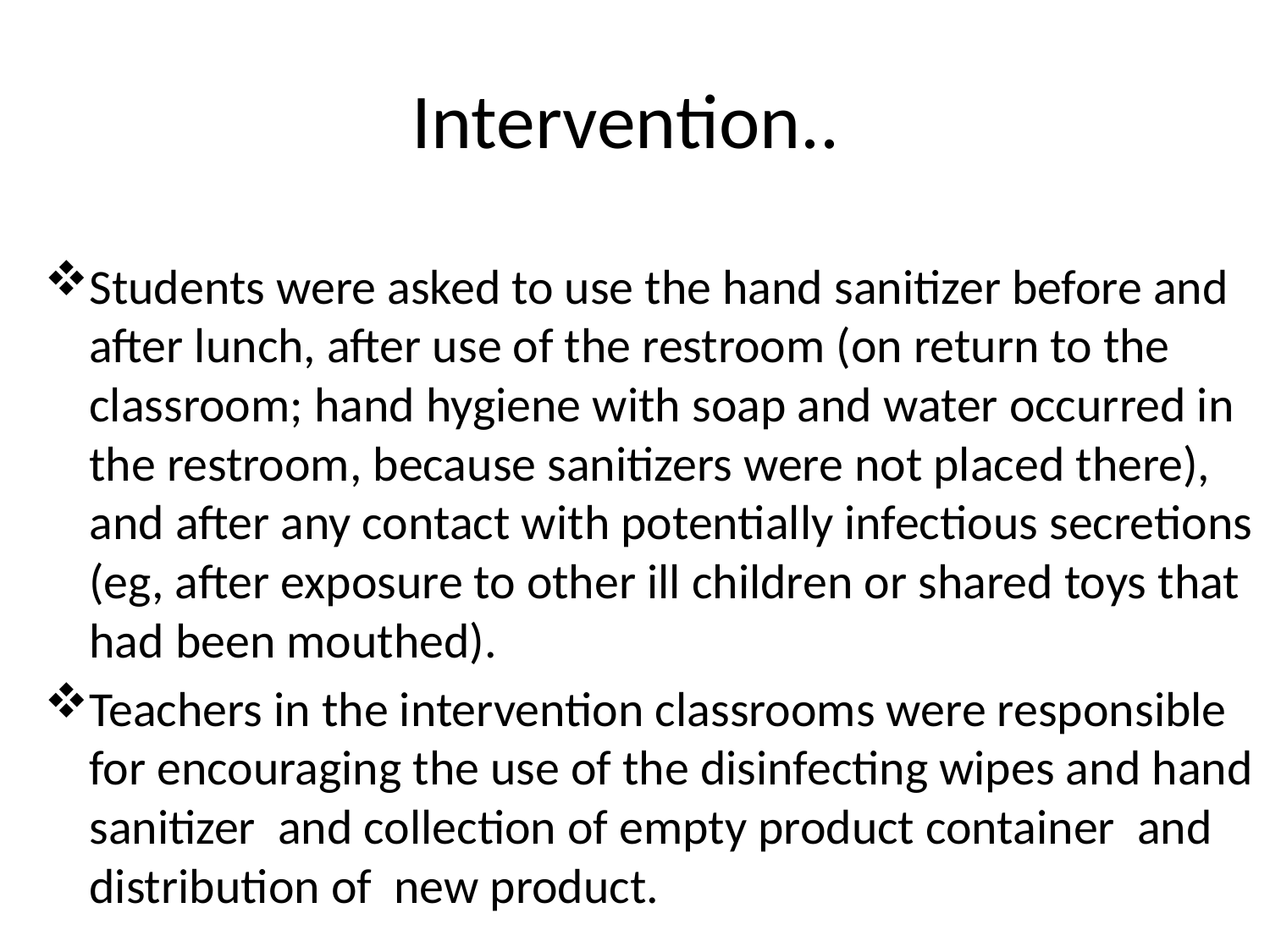

# Intervention..

Students were asked to use the hand sanitizer before and after lunch, after use of the restroom (on return to the classroom; hand hygiene with soap and water occurred in the restroom, because sanitizers were not placed there), and after any contact with potentially infectious secretions (eg, after exposure to other ill children or shared toys that had been mouthed).
Teachers in the intervention classrooms were responsible for encouraging the use of the disinfecting wipes and hand sanitizer  and collection of empty product container  and distribution of  new product.